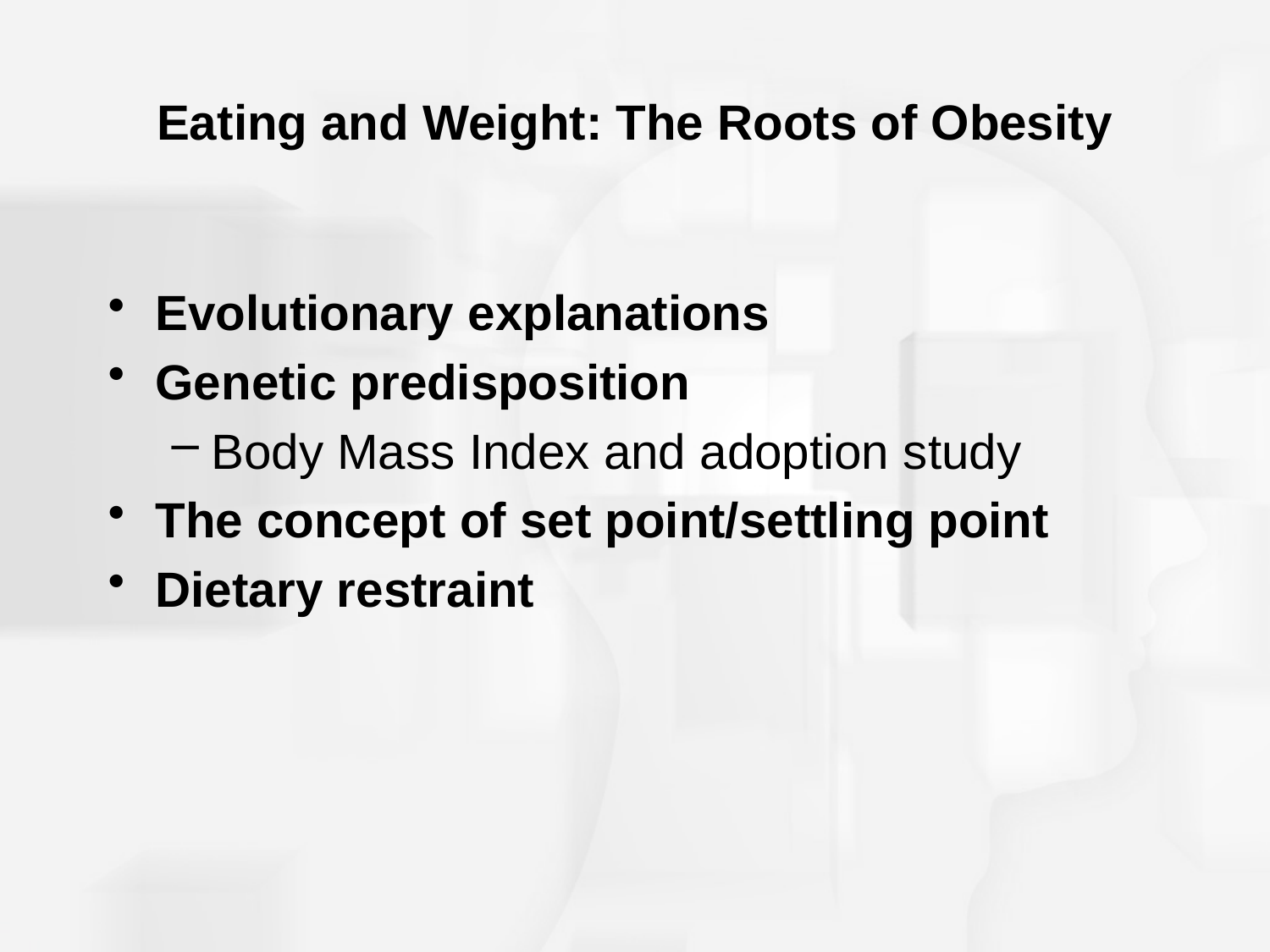

# Eating and Weight: The Roots of Obesity
Evolutionary explanations
Genetic predisposition
Body Mass Index and adoption study
The concept of set point/settling point
Dietary restraint